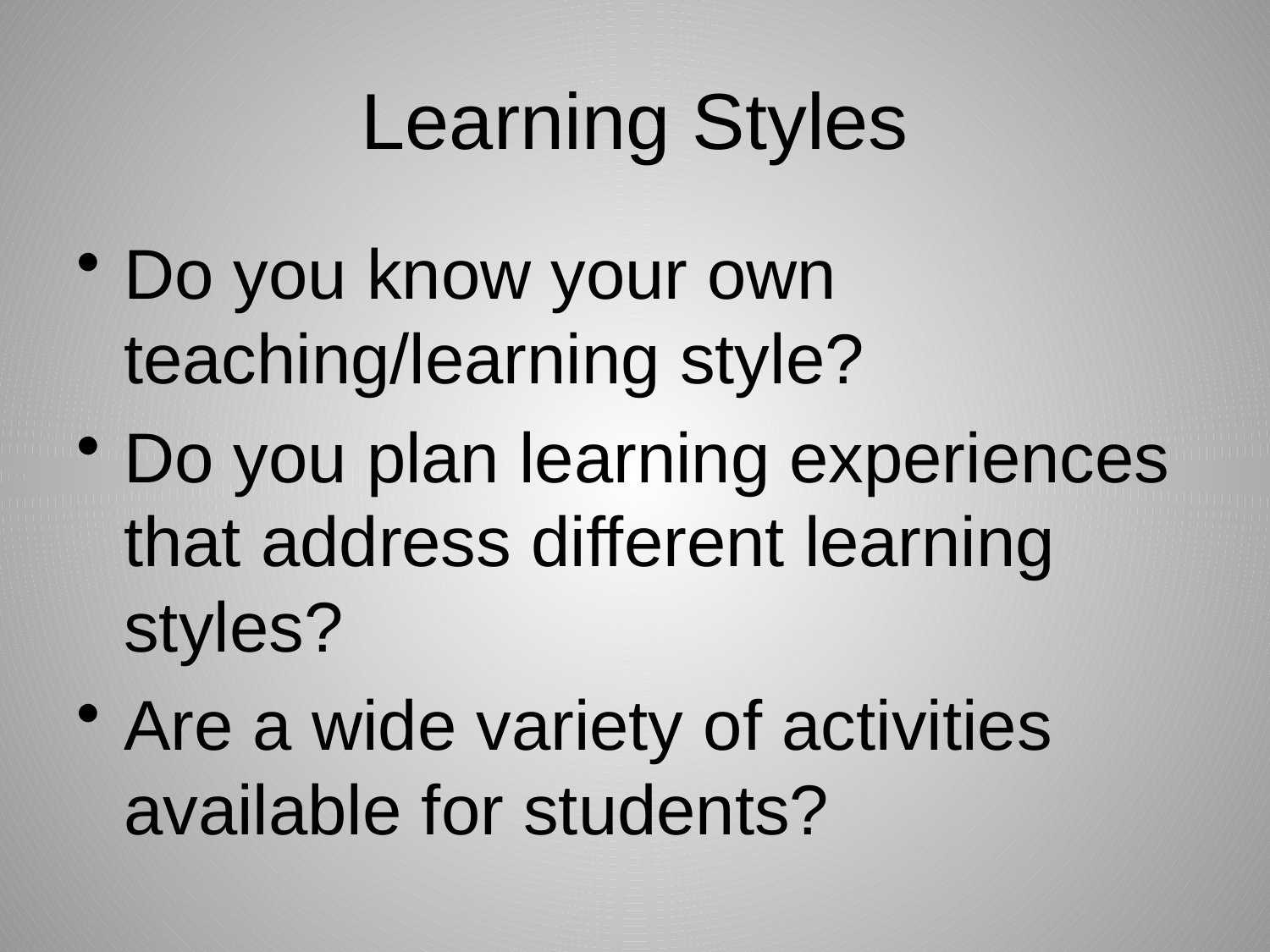

# Learning Styles
Do you know your own teaching/learning style?
Do you plan learning experiences that address different learning styles?
Are a wide variety of activities available for students?